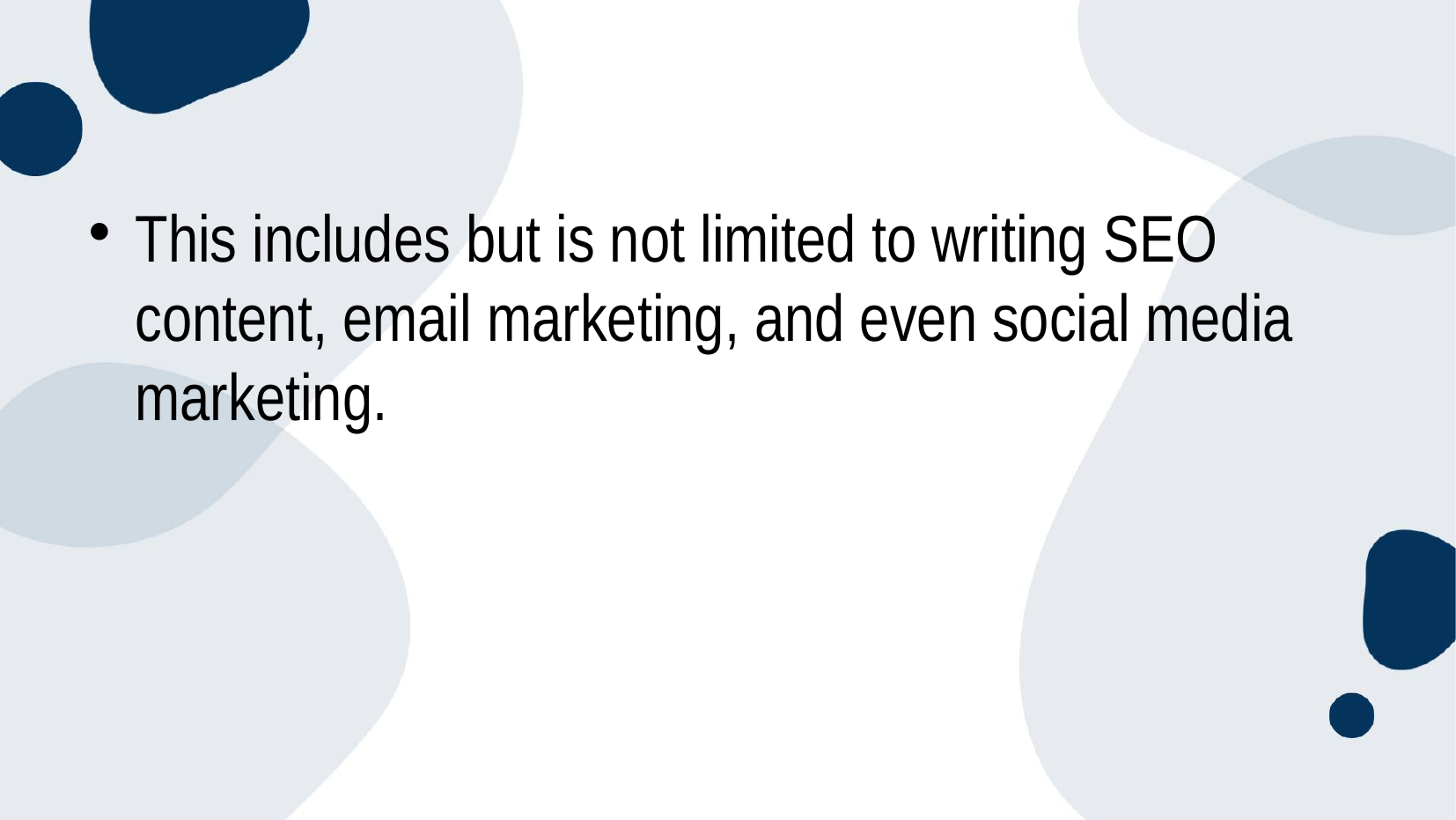

#
This includes but is not limited to writing SEO content, email marketing, and even social media marketing.